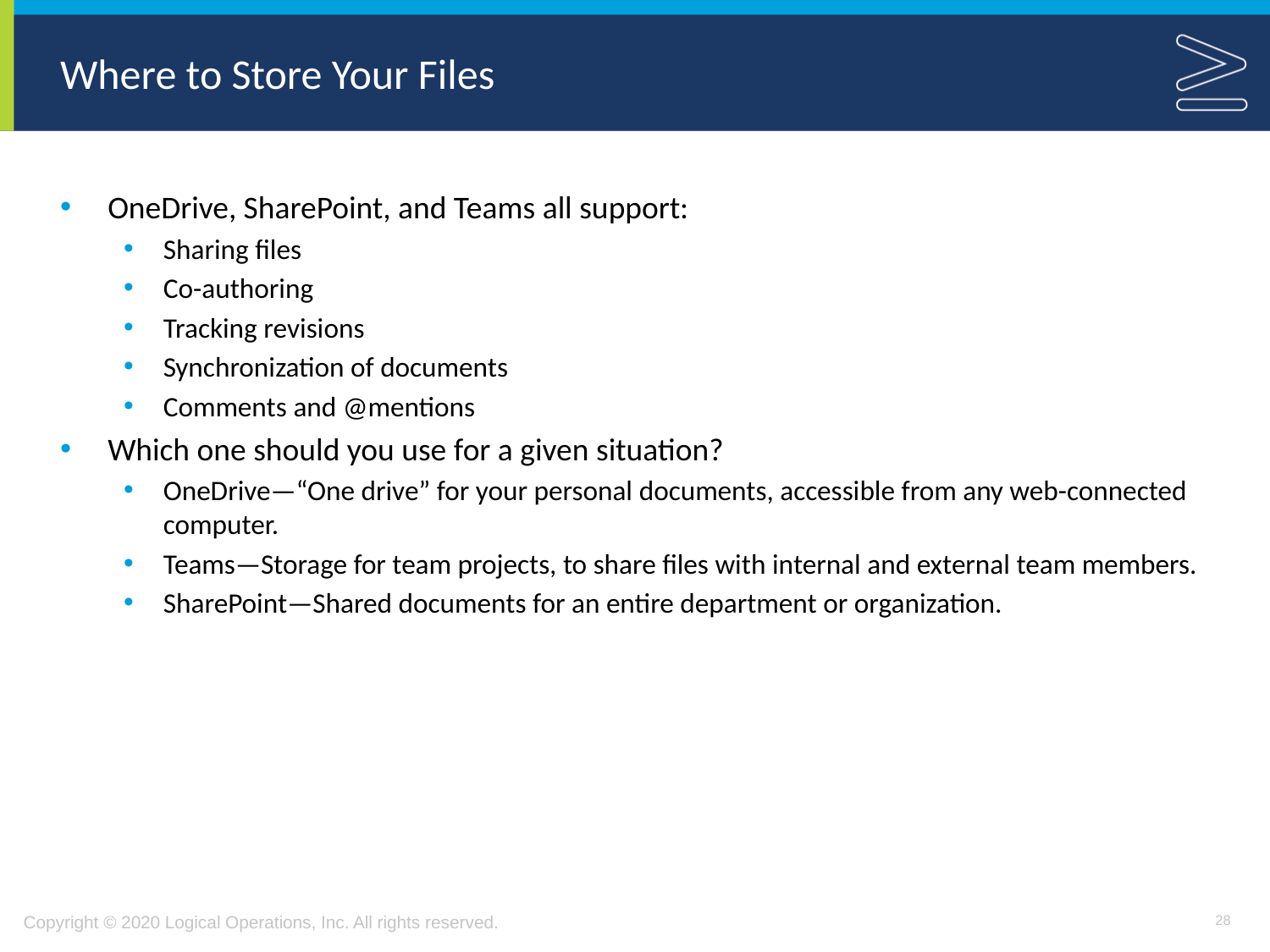

# Where to Store Your Files
OneDrive, SharePoint, and Teams all support:
Sharing files
Co-authoring
Tracking revisions
Synchronization of documents
Comments and @mentions
Which one should you use for a given situation?
OneDrive—“One drive” for your personal documents, accessible from any web-connected computer.
Teams—Storage for team projects, to share files with internal and external team members.
SharePoint—Shared documents for an entire department or organization.
28